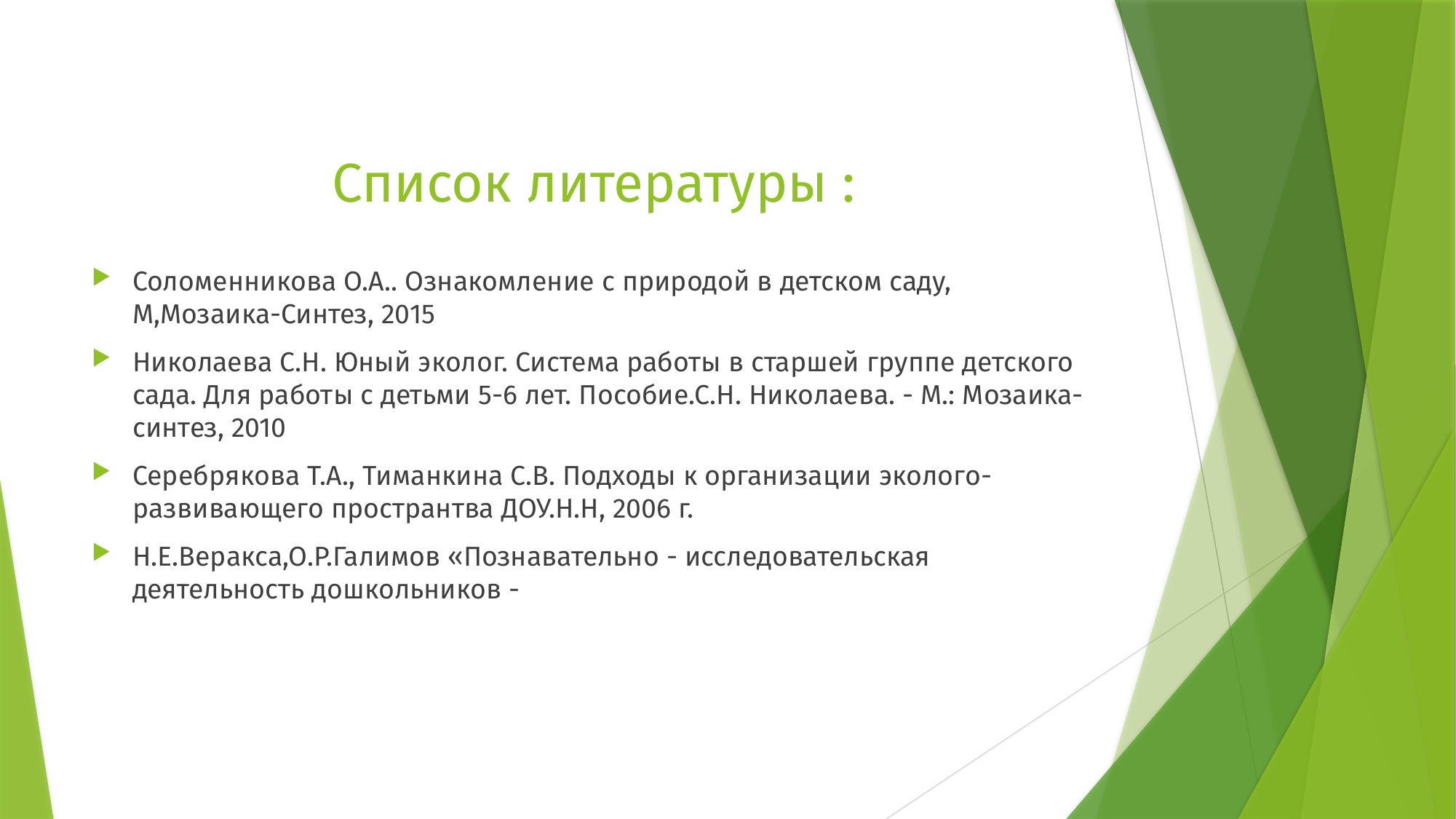

# Список литературы :
Соломенникова О.А.. Ознакомление с природой в детском саду, М,Мозаика-Синтез, 2015
Николаева С.Н. Юный эколог. Система работы в старшей группе детского сада. Для работы с детьми 5-6 лет. Пособие.С.Н. Николаева. - М.: Мозаика-синтез, 2010
Серебрякова Т.А., Тиманкина С.В. Подходы к организации эколого-развивающего пространтва ДОУ.Н.Н, 2006 г.
Н.Е.Веракса,О.Р.Галимов «Познавательно - исследовательская деятельность дошкольников -